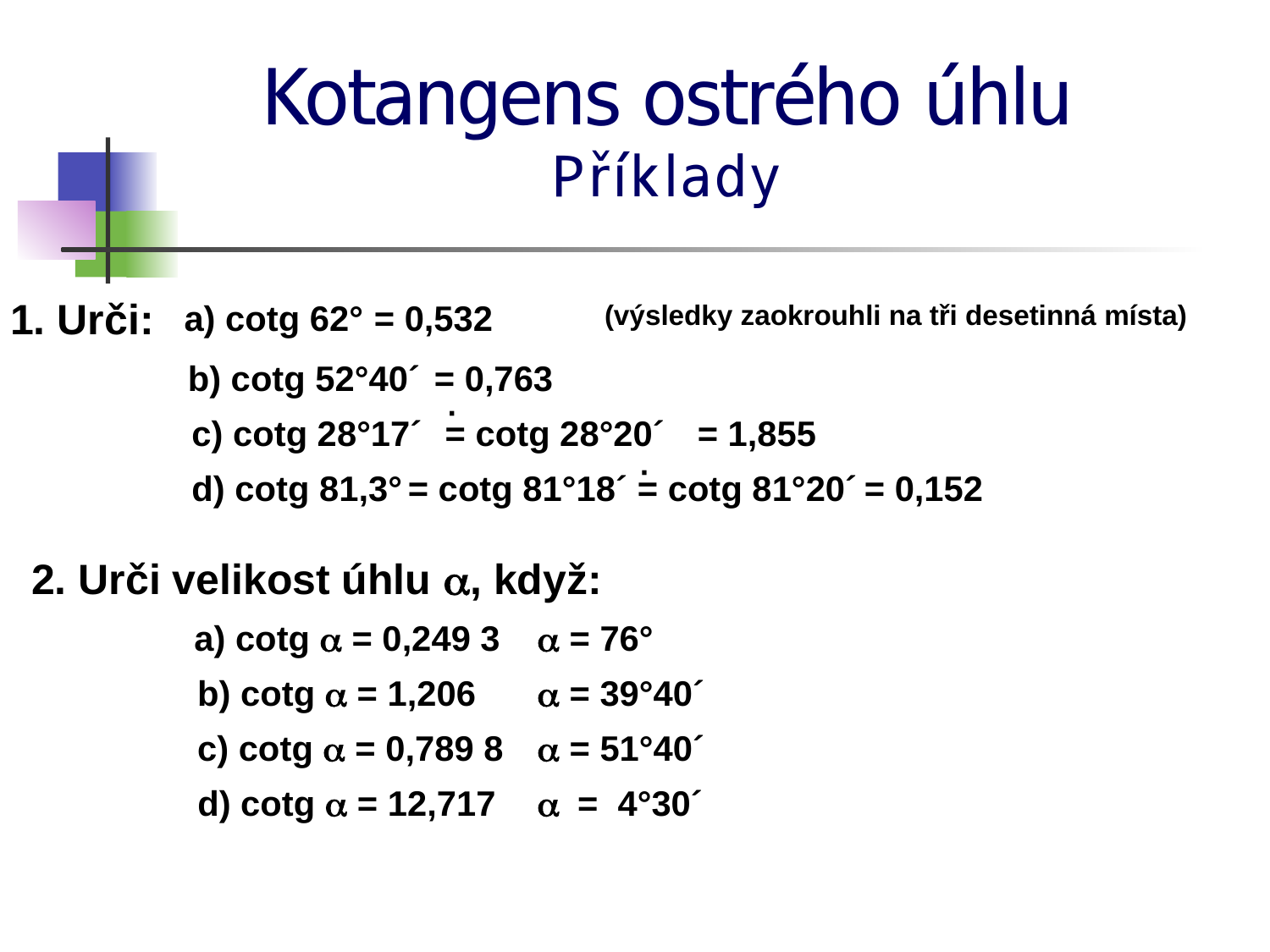

Kotangens ostrého úhlu
Příklady
1. Urči:
a) cotg 62°
= 0,532
(výsledky zaokrouhli na tři desetinná místa)
b) cotg 52°40´
= 0,763
·
c) cotg 28°17´
= cotg 28°20´
= 1,855
·
= cotg 81°20´
d) cotg 81,3°
= cotg 81°18´
= 0,152
2. Urči velikost úhlu α, když:
a) cotg α = 0,249 3
α = 76°
b) cotg α = 1,206
α = 39°40´
c) cotg α = 0,789 8
α = 51°40´
d) cotg α = 12,717
α =  4°30´